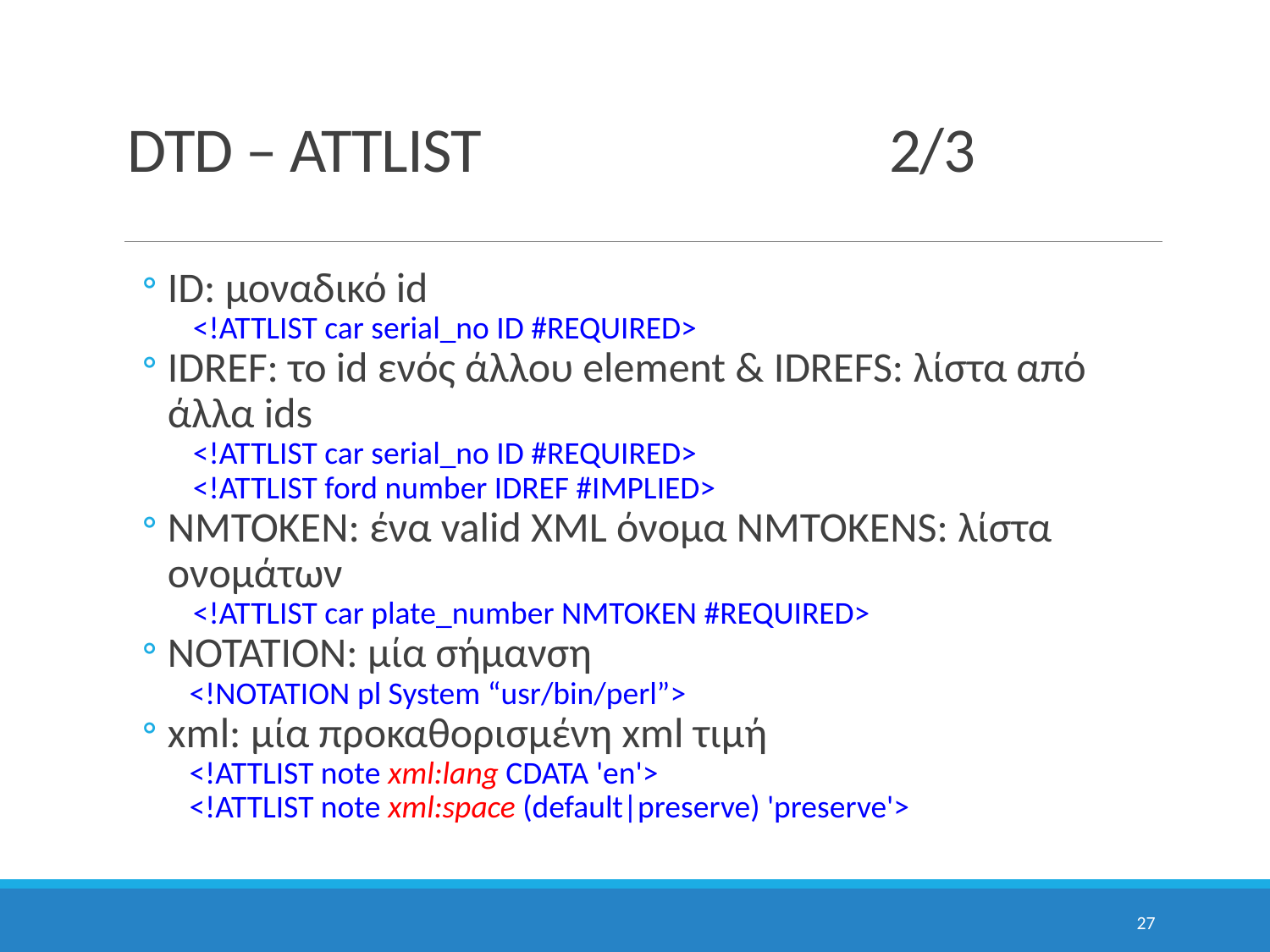

# DTD – ATTLIST				2/3
ID: μοναδικό id
	<!ATTLIST car serial_no ID #REQUIRED>
IDREF: το id ενός άλλου element & IDREFS: λίστα από άλλα ids
	<!ATTLIST car serial_no ID #REQUIRED>
	<!ATTLIST ford number IDREF #IMPLIED>
NMTOKEN: ένα valid XML όνομα NMTOKENS: λίστα ονομάτων
	<!ATTLIST car plate_number NMTOKEN #REQUIRED>
NOTATION: μία σήμανση
   <!ΝΟΤΑΤΙΟΝ pl System “usr/bin/perl”>
xml: μία προκαθορισμένη xml τιμή
   <!ATTLIST note xml:lang CDATA 'en'>
   <!ATTLIST note xml:space (default|preserve) 'preserve'>
27